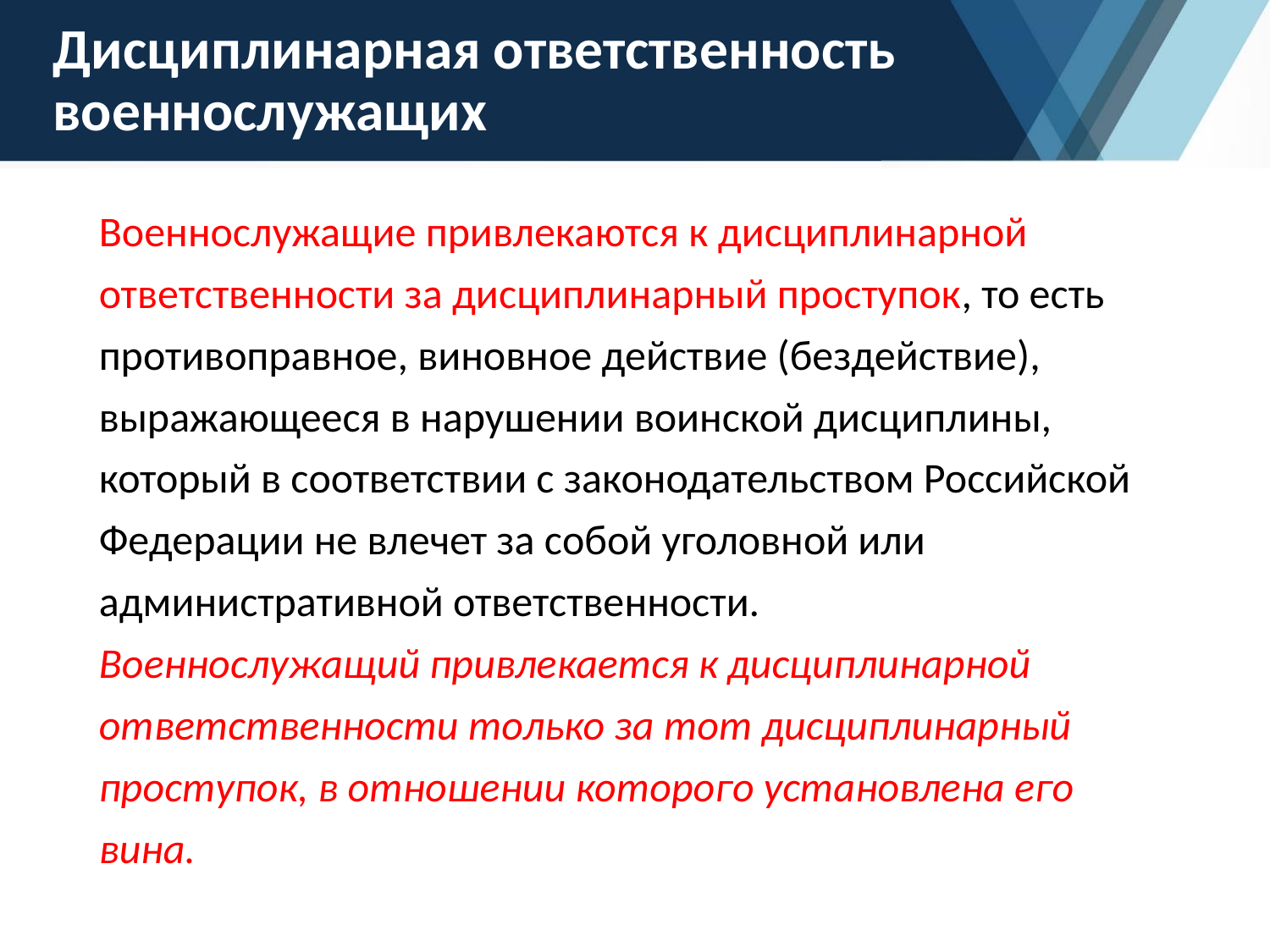

# Дисциплинарная ответственность военнослужащих
Военнослужащие привлекаются к дисциплинарной ответственности за дисциплинарный проступок, то есть противоправное, виновное действие (бездействие), выражающееся в нарушении воинской дисциплины, который в соответствии с законодательством Российской Федерации не влечет за собой уголовной или административной ответственности.
Военнослужащий привлекается к дисциплинарной ответственности только за тот дисциплинарный проступок, в отношении которого установлена его вина.